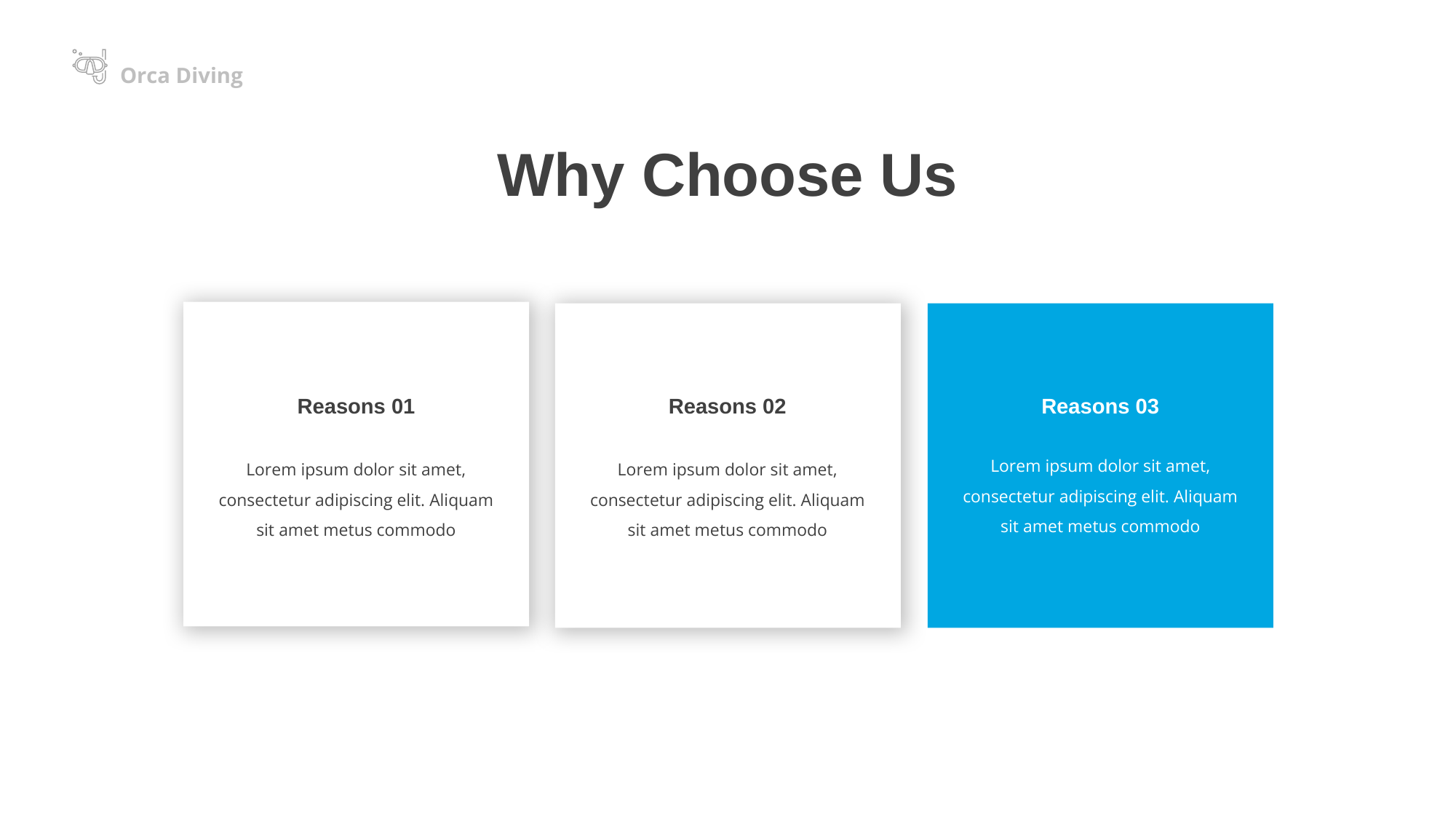

Orca Diving
Why Choose Us

Reasons 01
Reasons 02
Reasons 03
Lorem ipsum dolor sit amet, consectetur adipiscing elit. Aliquam sit amet metus commodo
Lorem ipsum dolor sit amet, consectetur adipiscing elit. Aliquam sit amet metus commodo
Lorem ipsum dolor sit amet, consectetur adipiscing elit. Aliquam sit amet metus commodo